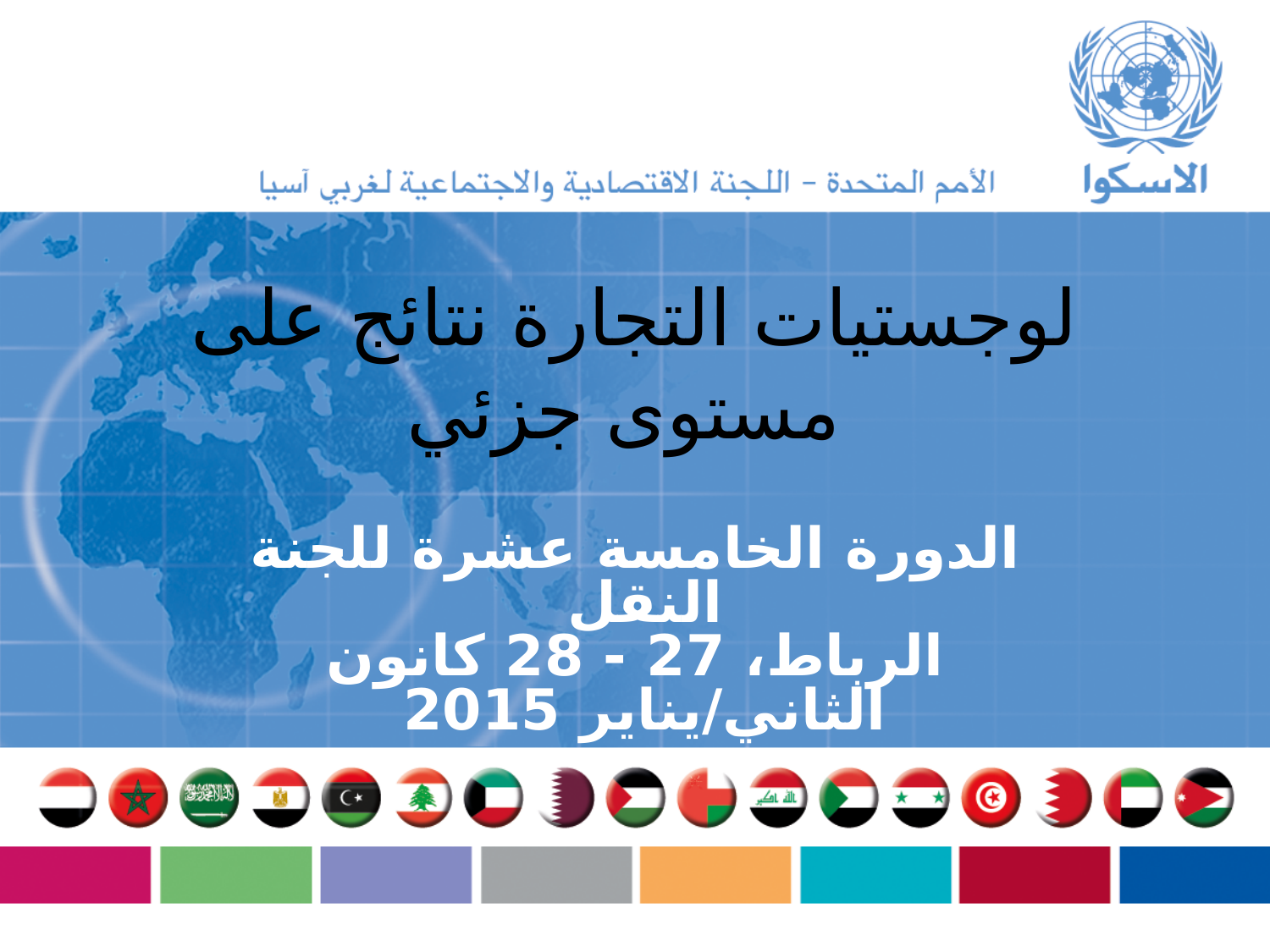

# لوجستيات التجارة نتائج على مستوى جزئي

الدورة الخامسة عشرة للجنة النقل
الرباط، 27 - 28 كانون الثاني/يناير 2015